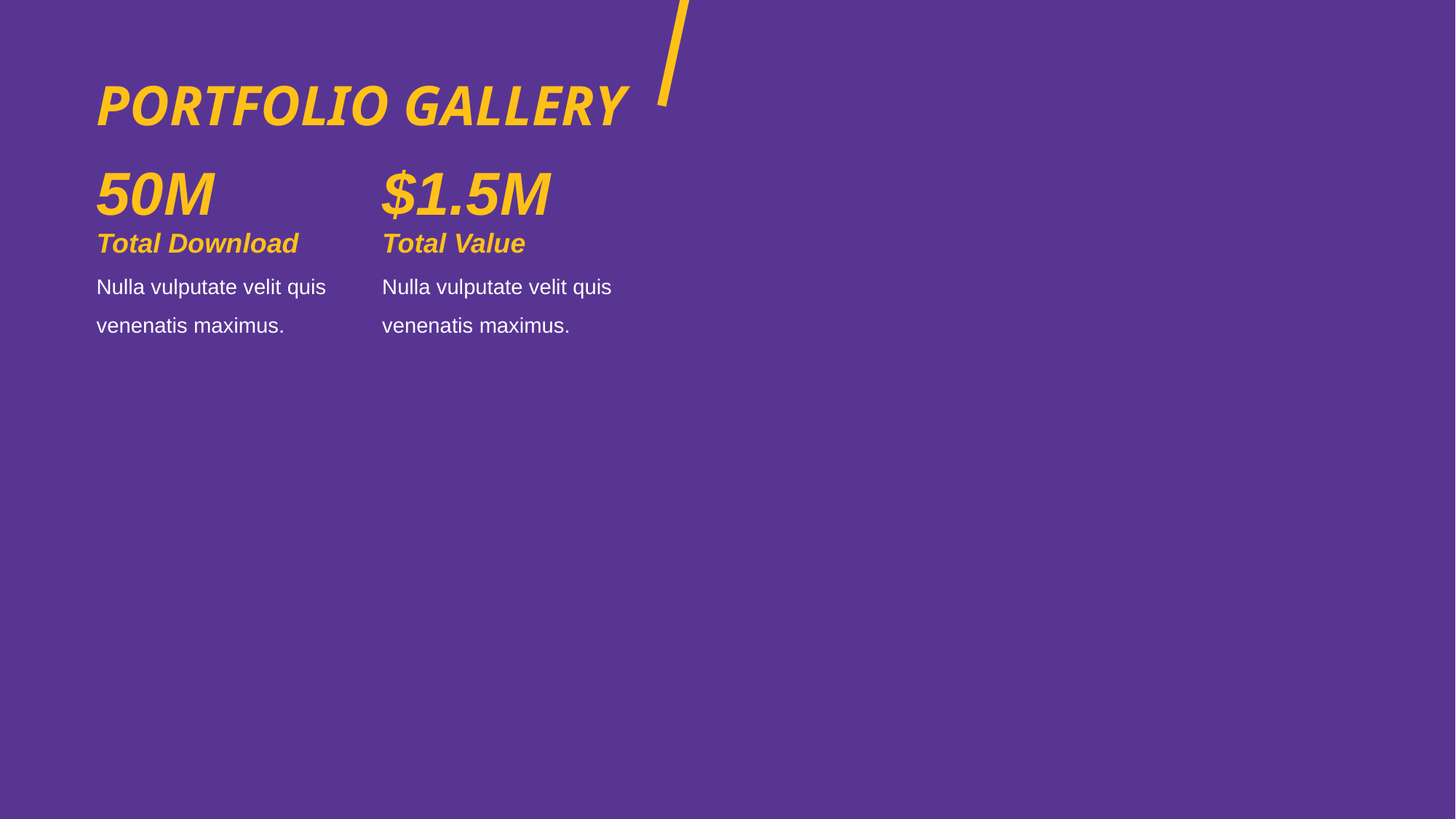

PORTFOLIO GALLERY
50M
$1.5M
Total Download
Total Value
Nulla vulputate velit quis venenatis maximus.
Nulla vulputate velit quis venenatis maximus.